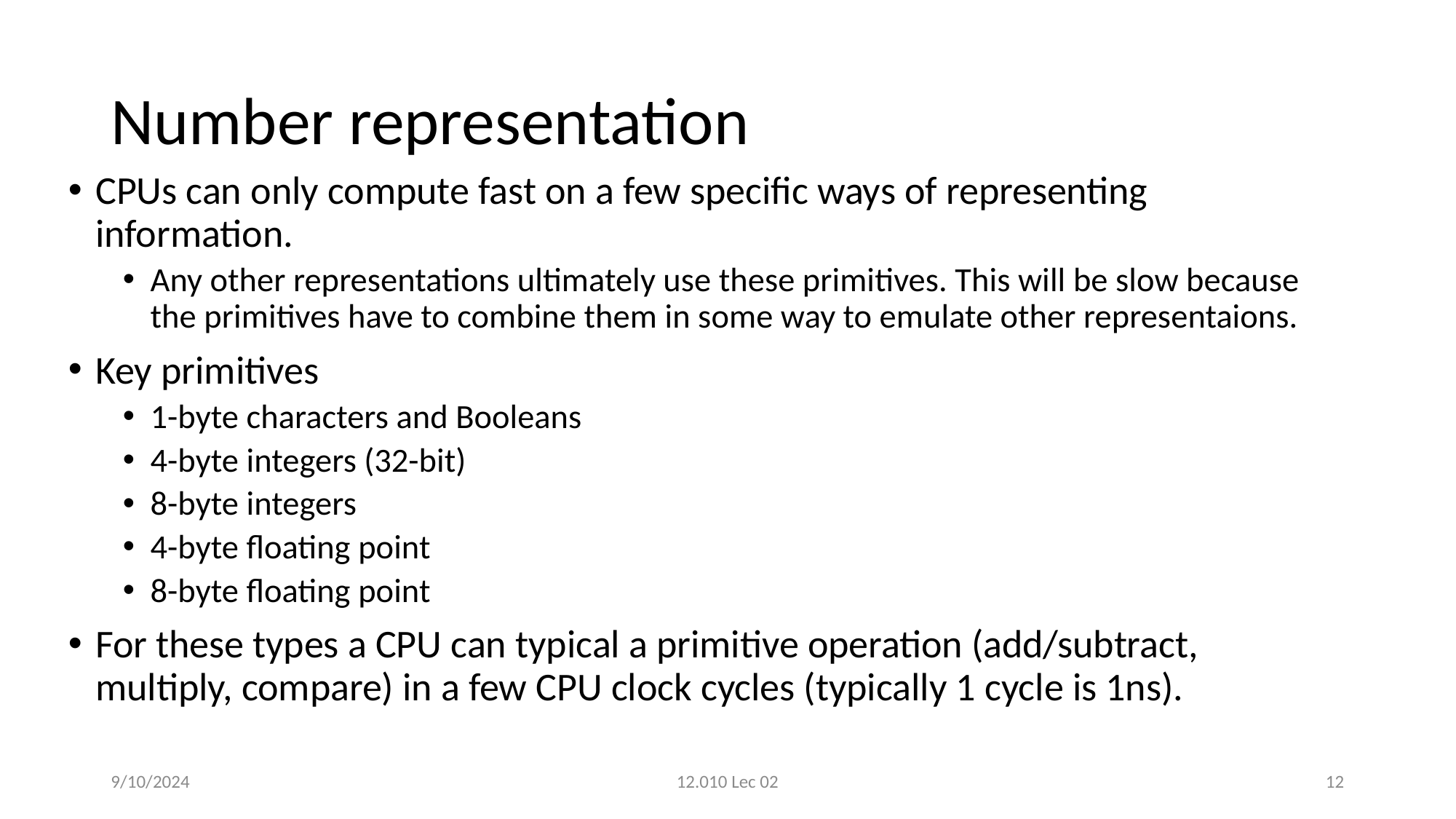

# Number representation
CPUs can only compute fast on a few specific ways of representing information.
Any other representations ultimately use these primitives. This will be slow because the primitives have to combine them in some way to emulate other representaions.
Key primitives
1-byte characters and Booleans
4-byte integers (32-bit)
8-byte integers
4-byte floating point
8-byte floating point
For these types a CPU can typical a primitive operation (add/subtract, multiply, compare) in a few CPU clock cycles (typically 1 cycle is 1ns).
9/10/2024
12.010 Lec 02
12